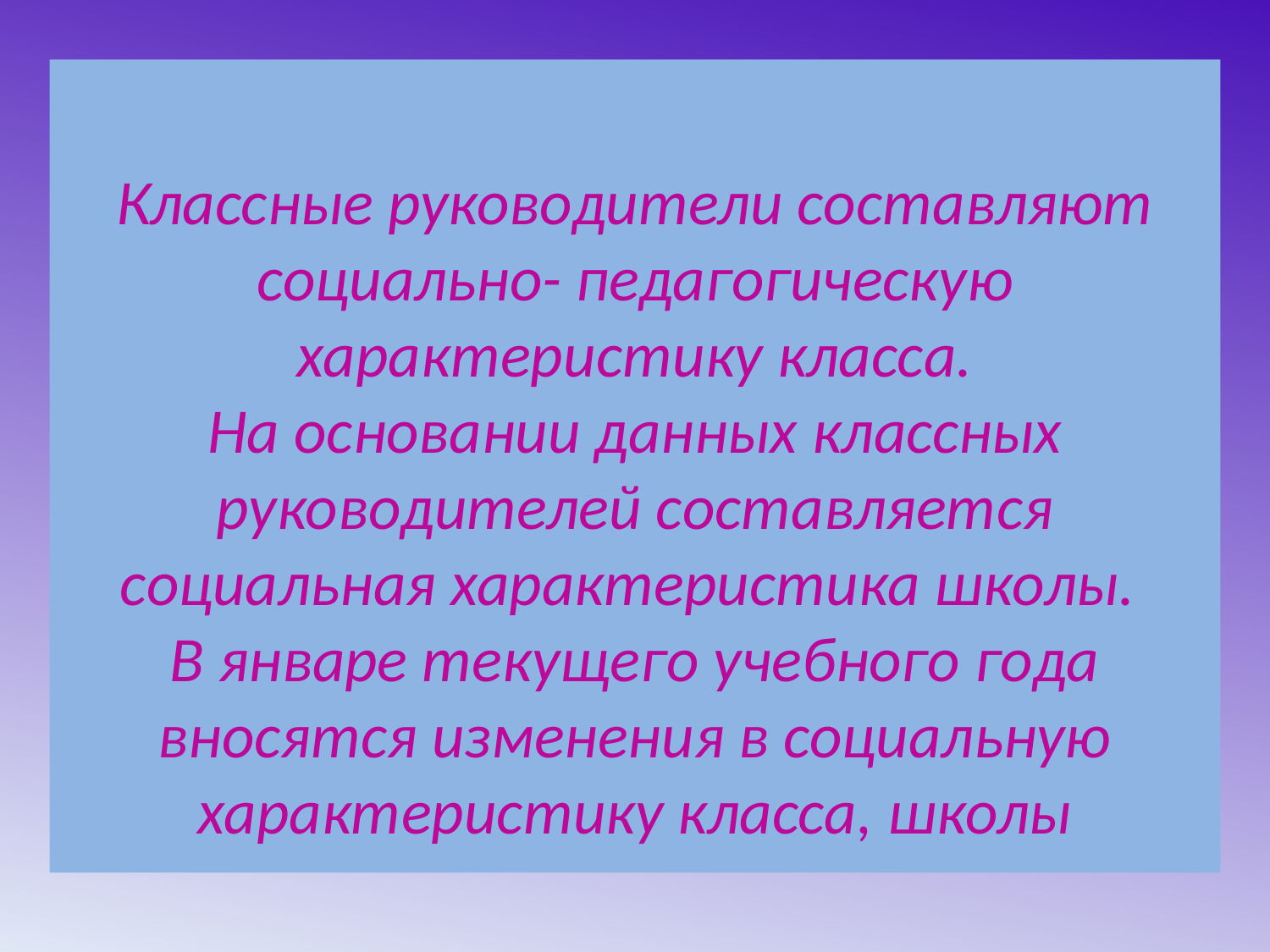

# Классные руководители составляют социально- педагогическую характеристику класса. На основании данных классных руководителей составляется социальная характеристика школы. В январе текущего учебного года вносятся изменения в социальную характеристику класса, школы